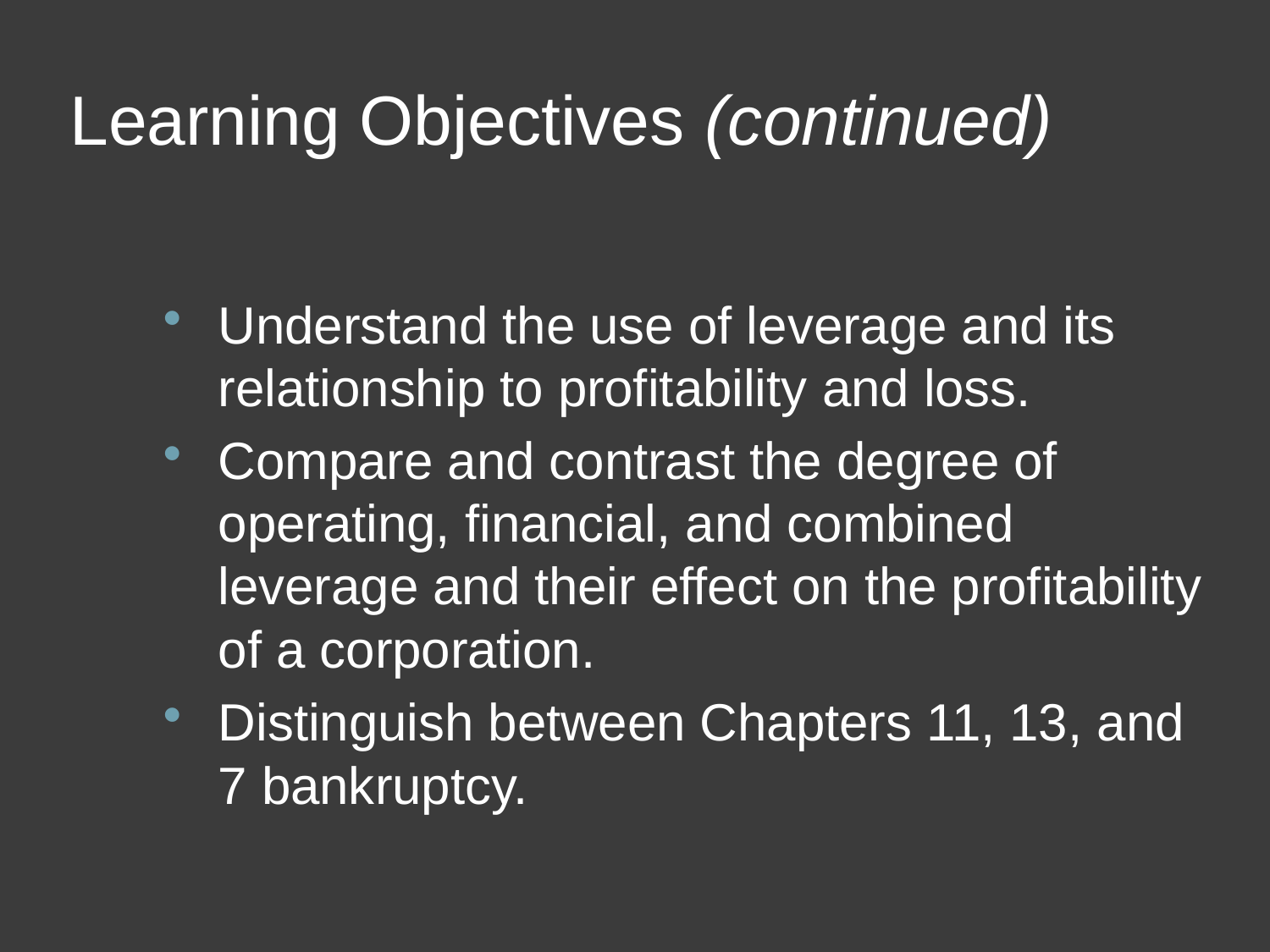

# Learning Objectives (continued)

Understand the use of leverage and its relationship to profitability and loss.
Compare and contrast the degree of operating, financial, and combined leverage and their effect on the profitability of a corporation.
Distinguish between Chapters 11, 13, and 7 bankruptcy.